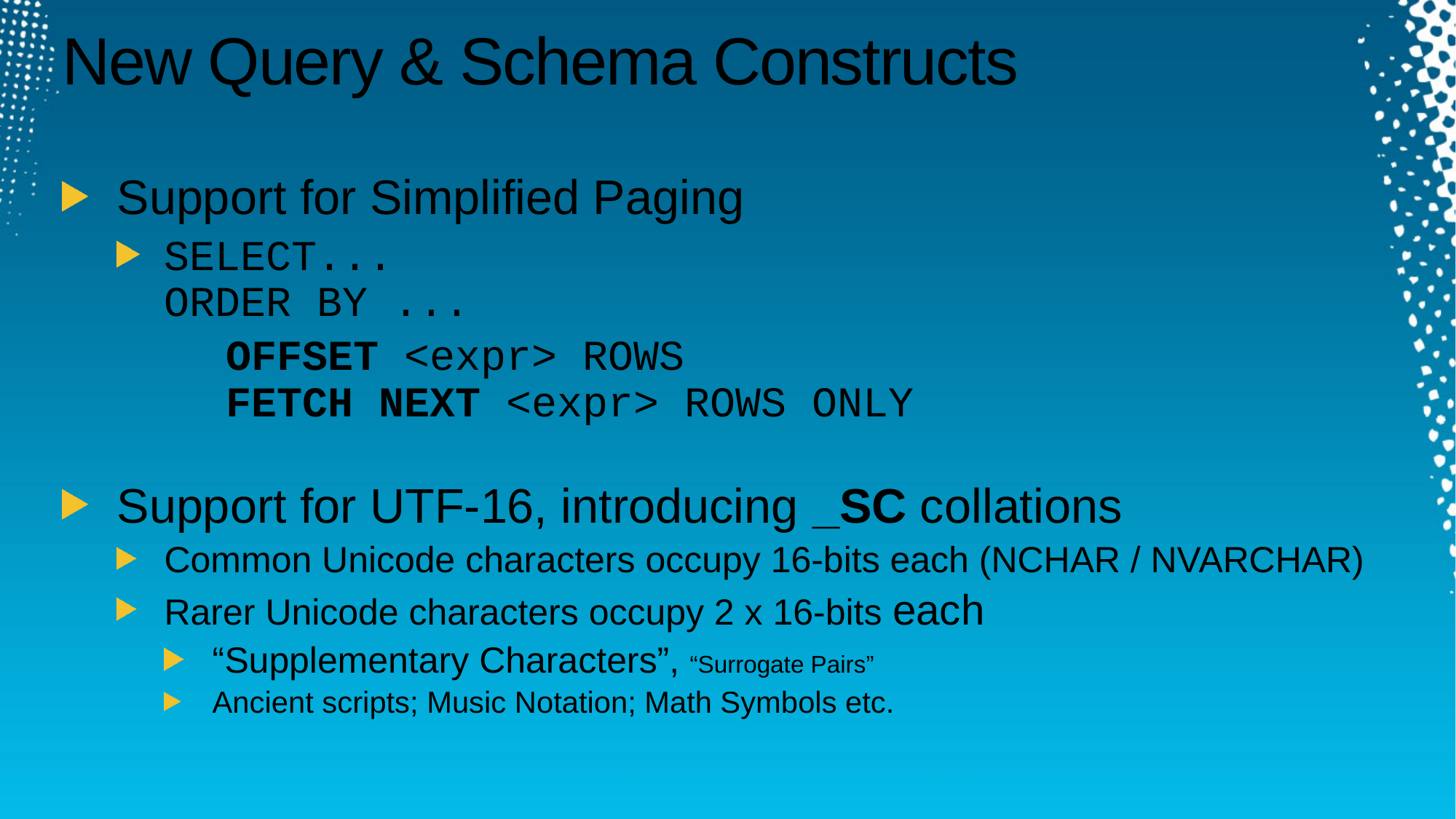

# New Query & Schema Constructs
Support for Simplified Paging
SELECT...
ORDER BY ...
	OFFSET <expr> ROWS
	FETCH NEXT <expr> ROWS ONLY
Support for UTF-16, introducing _SC collations
Common Unicode characters occupy 16-bits each (NCHAR / NVARCHAR)
Rarer Unicode characters occupy 2 x 16-bits each
“Supplementary Characters”, “Surrogate Pairs”
Ancient scripts; Music Notation; Math Symbols etc.